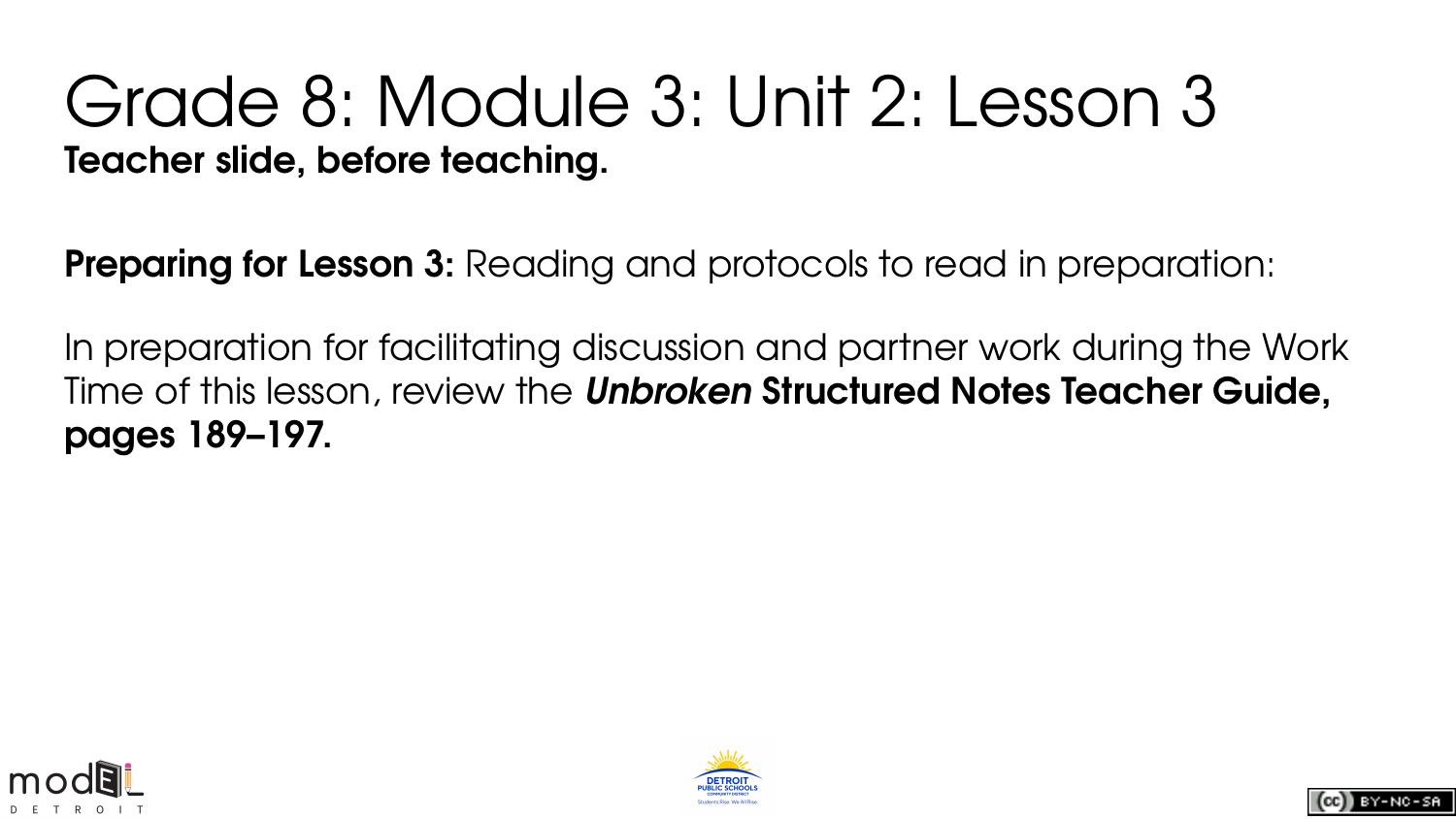

Grade 8: Module 3: Unit 2: Lesson 3
Teacher slide, before teaching.

Preparing for Lesson 3: Reading and protocols to read in preparation:

In preparation for facilitating discussion and partner work during the Work Time of this lesson, review the Unbroken Structured Notes Teacher Guide, pages 189–197.